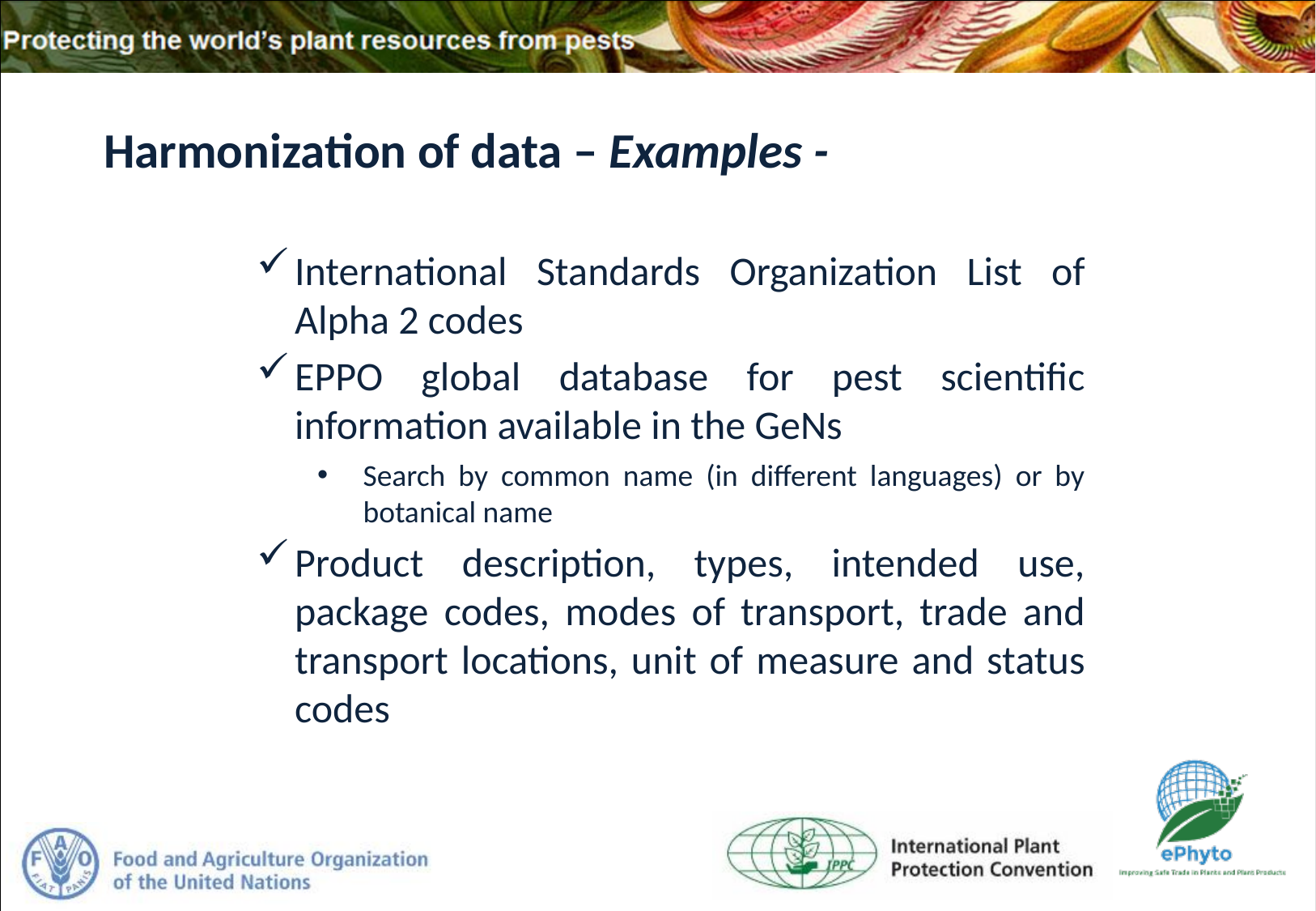

# Harmonization of data – Examples -
International Standards Organization List of Alpha 2 codes
EPPO global database for pest scientific information available in the GeNs
Search by common name (in different languages) or by botanical name
Product description, types, intended use, package codes, modes of transport, trade and transport locations, unit of measure and status codes